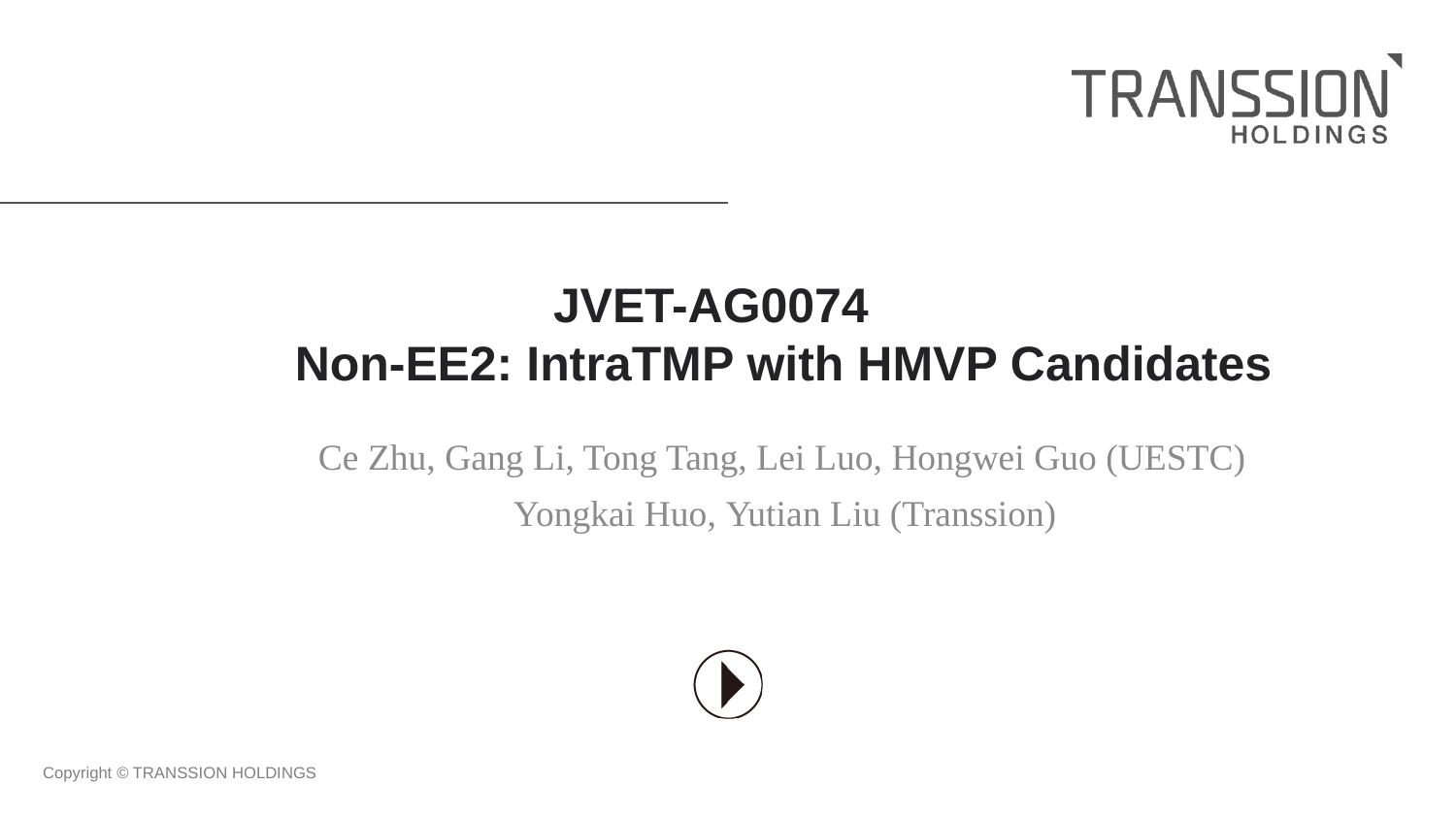

# JVET-AG0074 Non-EE2: IntraTMP with HMVP Candidates
Ce Zhu, Gang Li, Tong Tang, Lei Luo, Hongwei Guo (UESTC)
Yongkai Huo, Yutian Liu (Transsion)